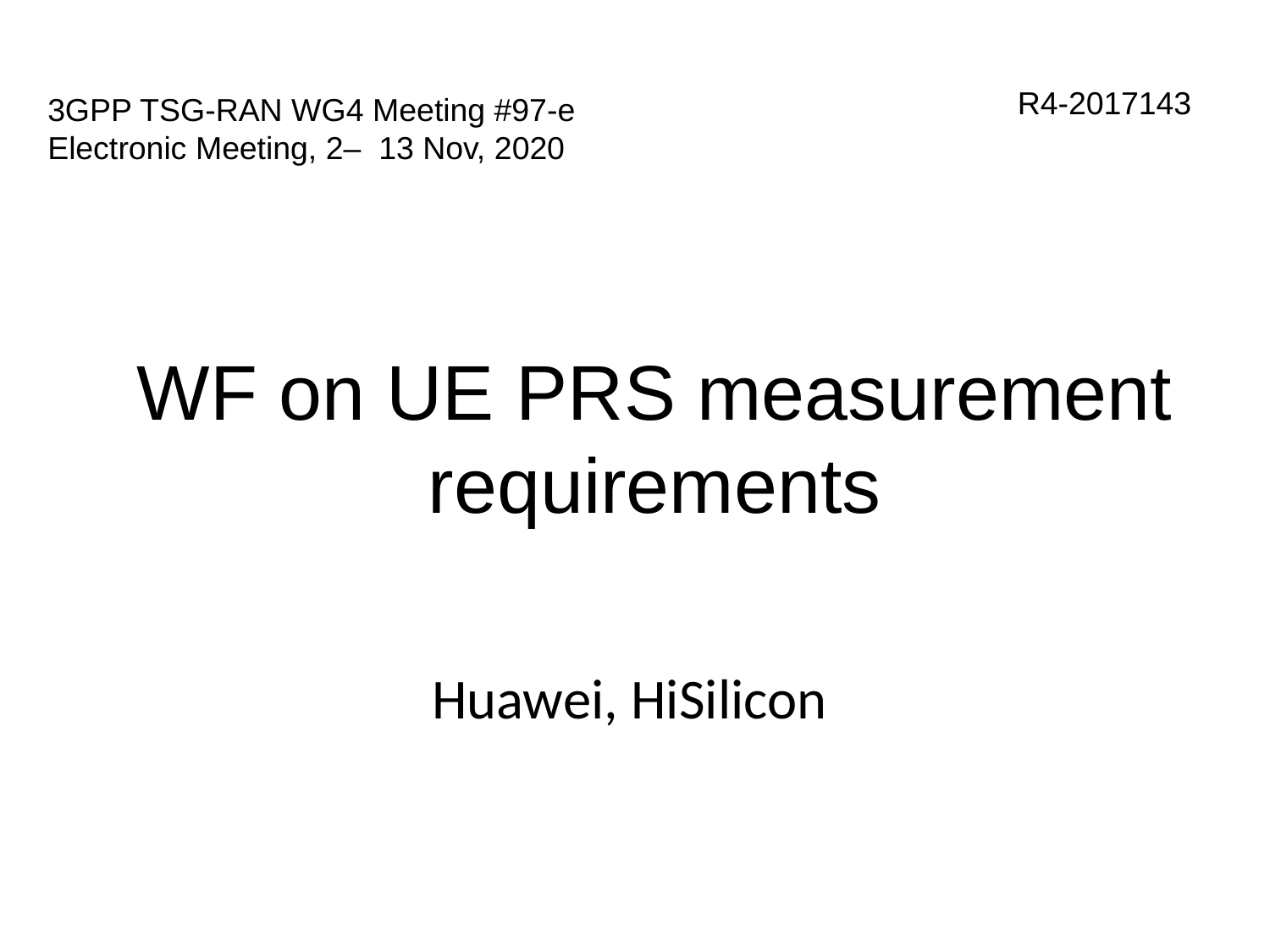

# 3GPP TSG-RAN WG4 Meeting #97-e Electronic Meeting, 2–  13 Nov, 2020
R4-2017143
WF on UE PRS measurement requirements
Huawei, HiSilicon